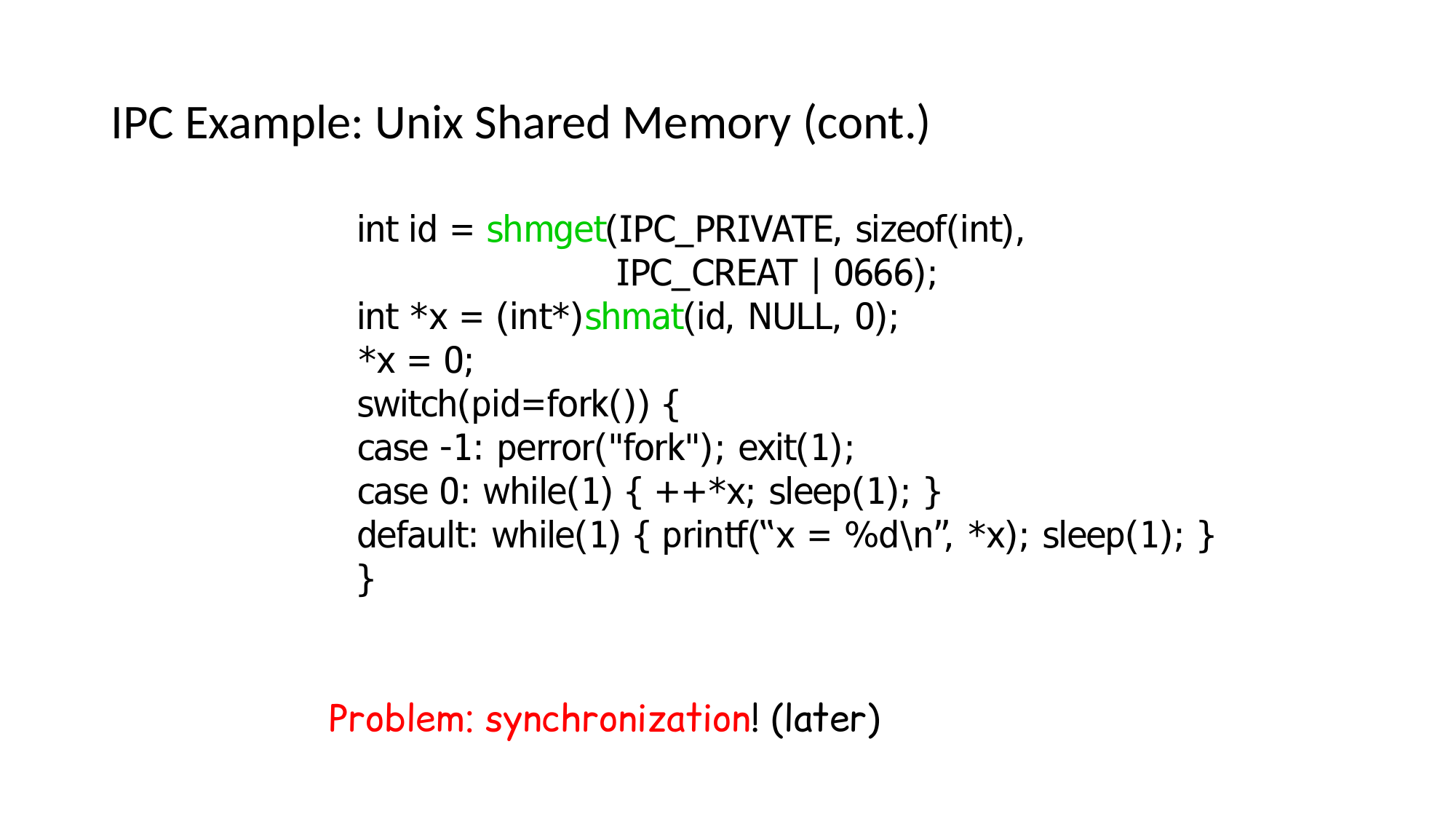

# IPC Example: Unix Shared Memory (cont.)
        int id = shmget(IPC_PRIVATE, sizeof(int),
                               IPC_CREAT | 0666);
        int *x = (int*)shmat(id, NULL, 0);
        *x = 0;
        switch(pid=fork()) {
        case -1: perror("fork"); exit(1);
        case 0: while(1) { ++*x; sleep(1); }
        default: while(1) { printf(“x = %d\n”, *x); sleep(1); }
        }

Problem: synchronization! (later)